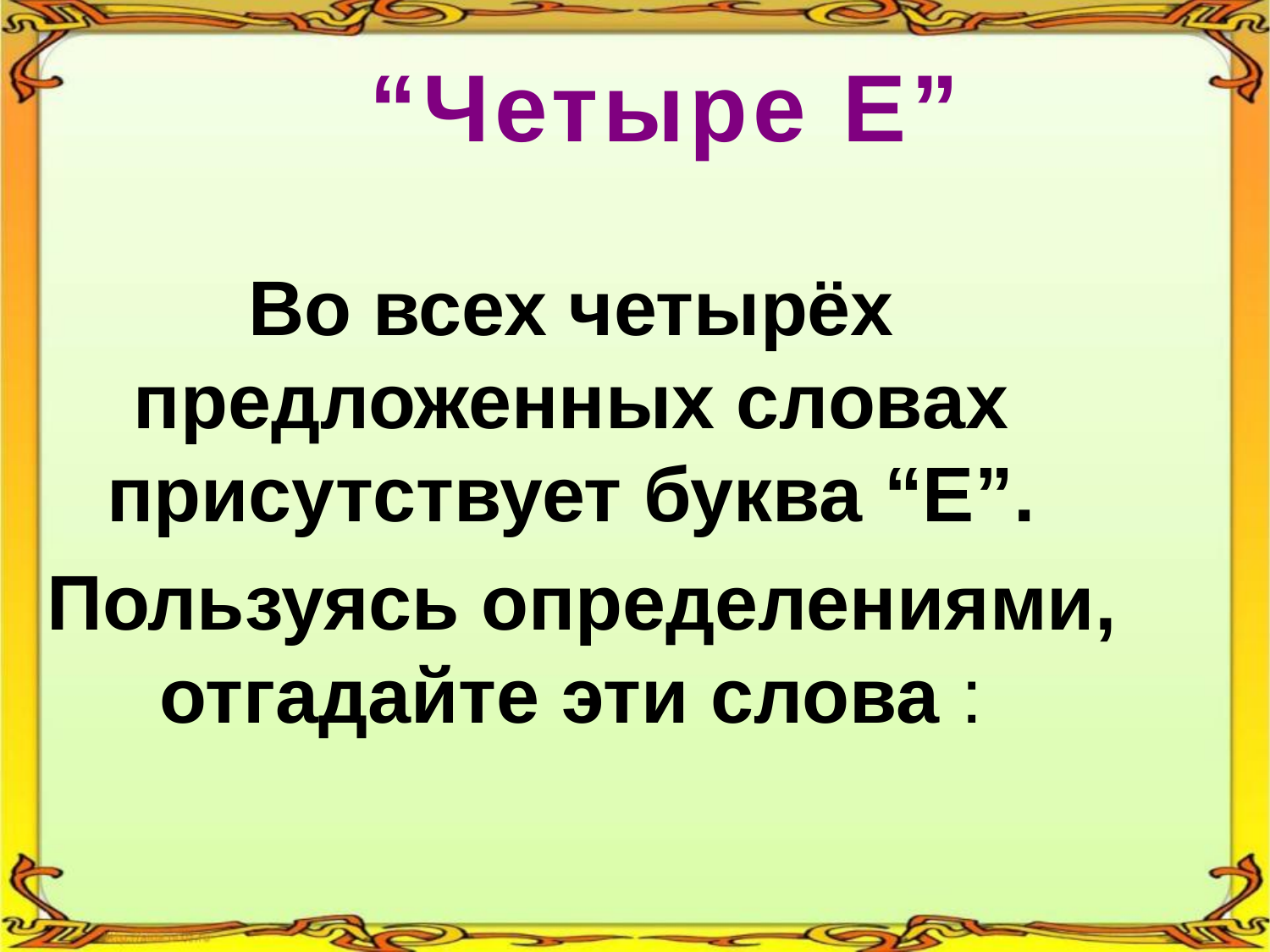

“Четыре Е”

Во всех четырёх предложенных словах присутствует буква “Е”.
 Пользуясь определениями, отгадайте эти слова :